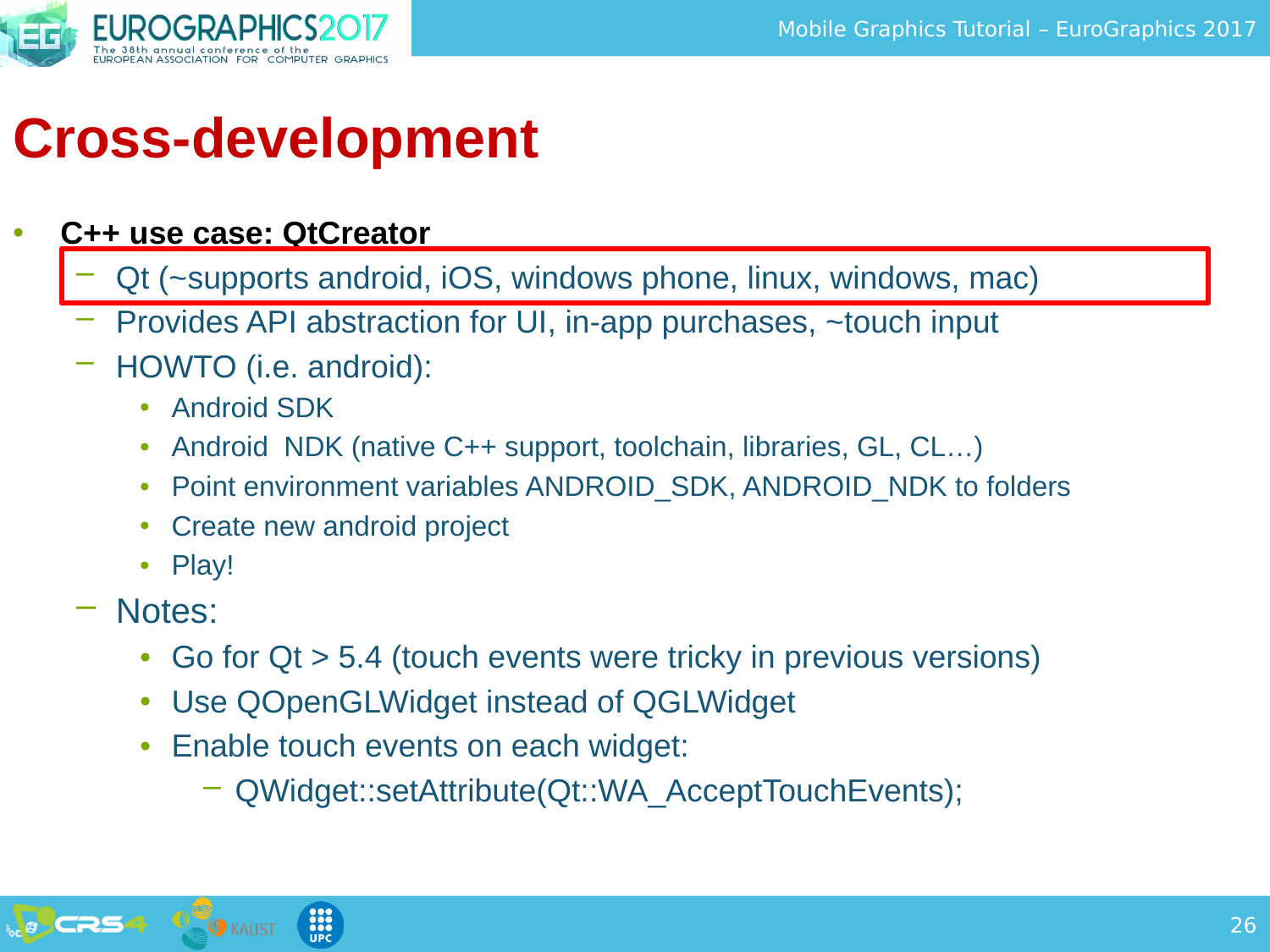

Cross-development
C++ use case: QtCreator
Qt (~supports android, iOS, windows phone, linux, windows, mac)
Provides API abstraction for UI, in-app purchases, ~touch input
HOWTO (i.e. android):
Android SDK
Android  NDK (native C++ support, toolchain, libraries, GL, CL…)
Point environment variables ANDROID_SDK, ANDROID_NDK to folders
Create new android project
Play!
Notes:
Go for Qt > 5.4 (touch events were tricky in previous versions)
Use QOpenGLWidget instead of QGLWidget
Enable touch events on each widget:
QWidget::setAttribute(Qt::WA_AcceptTouchEvents);

26